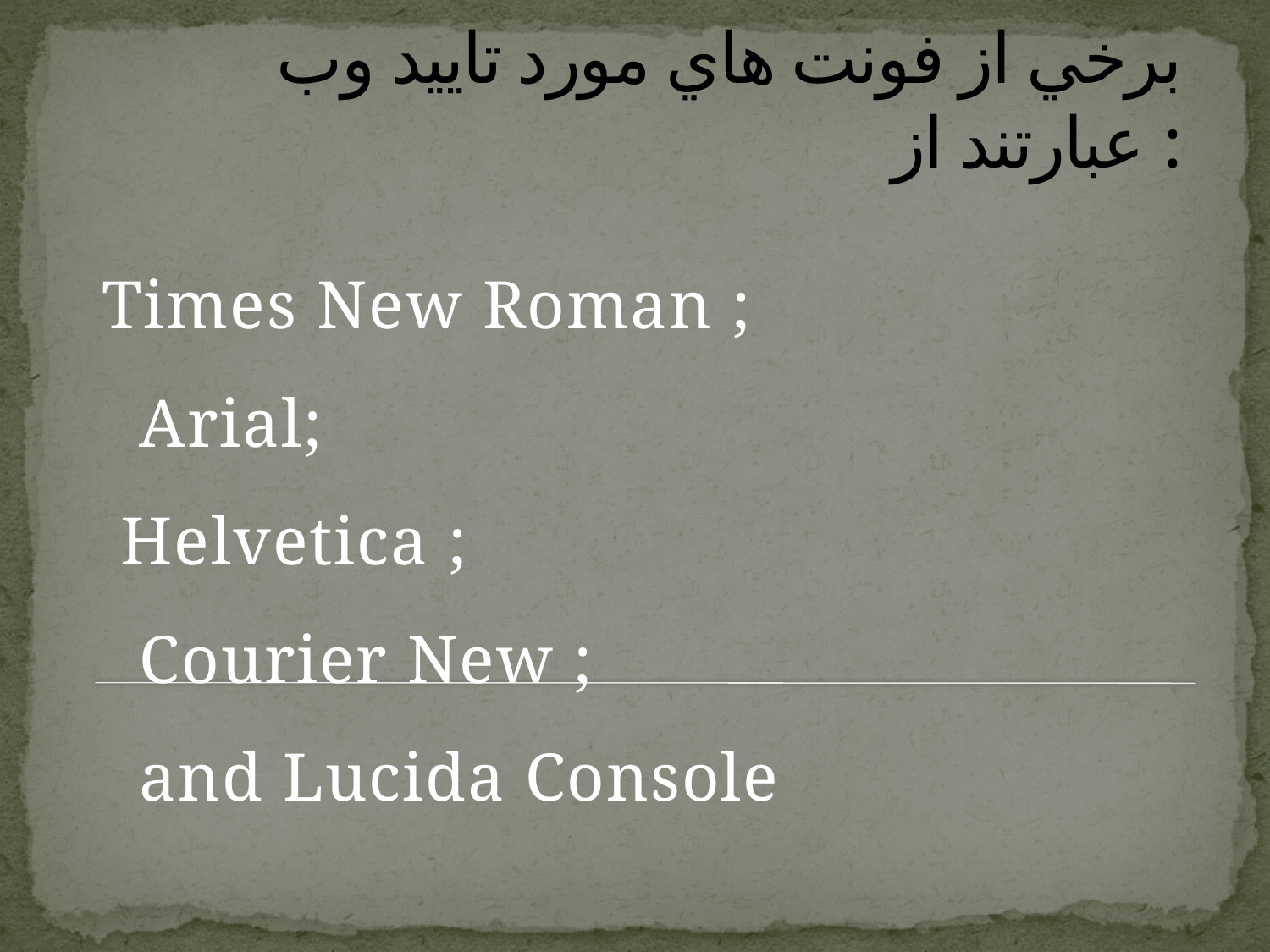

# برخي از فونت هاي مورد تاييد وب عبارتند از :
Times New Roman ;
  Arial;
 Helvetica ;
  Courier New ;
  and Lucida Console